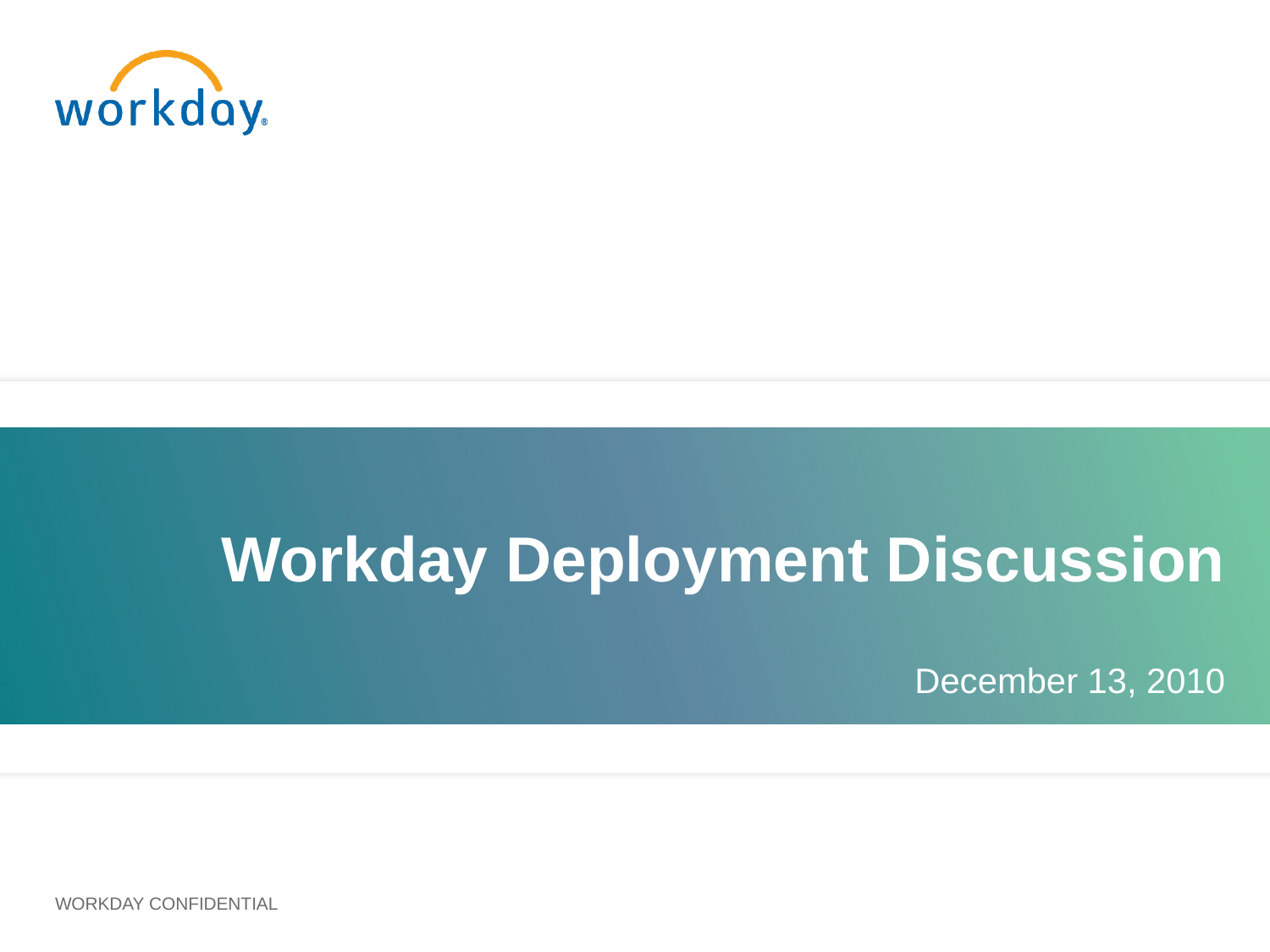

# Workday Deployment Discussion
December 13, 2010
WORKDAY CONFIDENTIAL